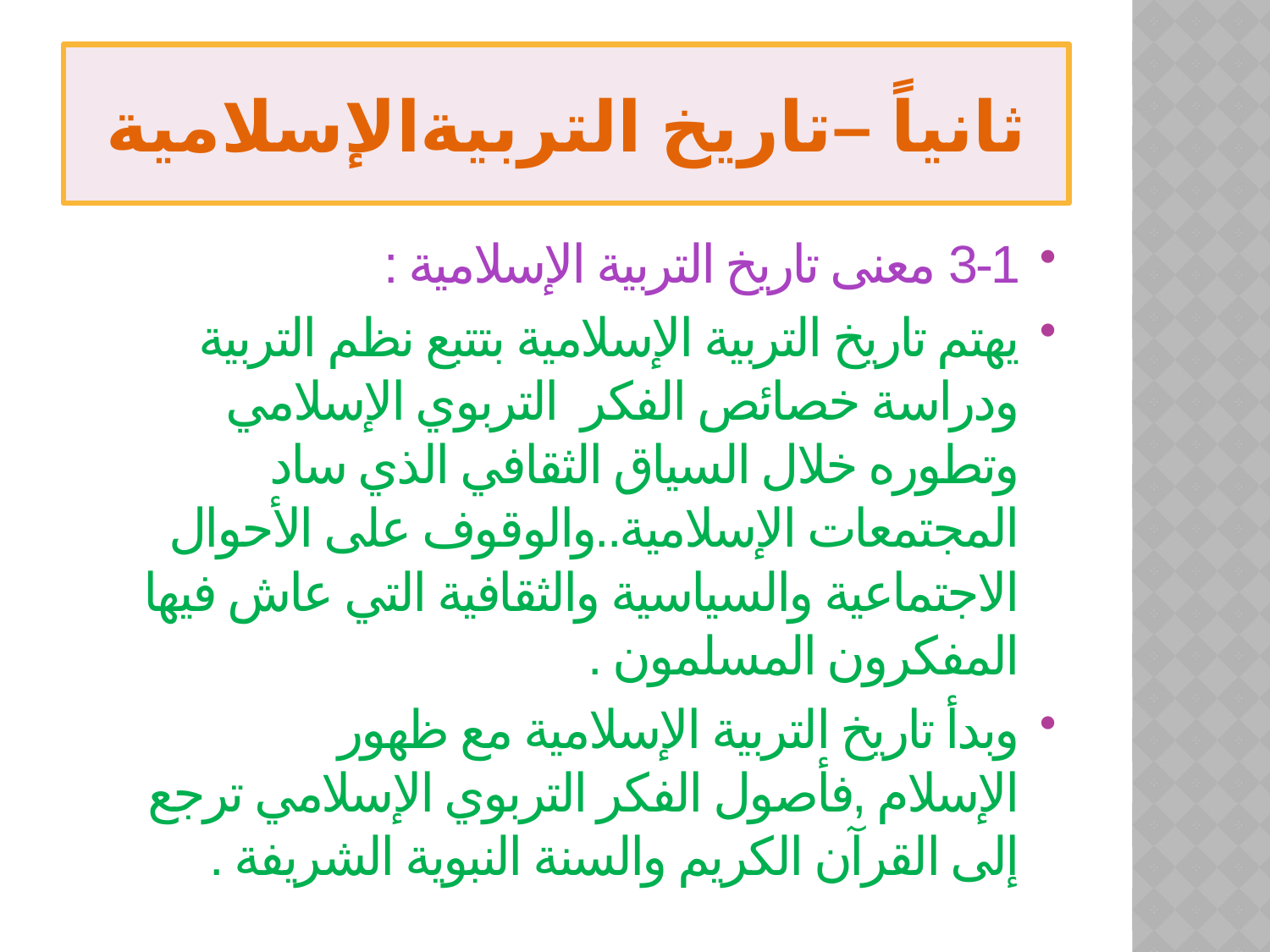

# ثانياً –تاريخ التربيةالإسلامية
3-1 معنى تاريخ التربية الإسلامية :
يهتم تاريخ التربية الإسلامية بتتبع نظم التربية ودراسة خصائص الفكر  التربوي الإسلامي وتطوره خلال السياق الثقافي الذي ساد المجتمعات الإسلامية..والوقوف على الأحوال الاجتماعية والسياسية والثقافية التي عاش فيها المفكرون المسلمون .
وبدأ تاريخ التربية الإسلامية مع ظهور الإسلام ,فأصول الفكر التربوي الإسلامي ترجع إلى القرآن الكريم والسنة النبوية الشريفة .